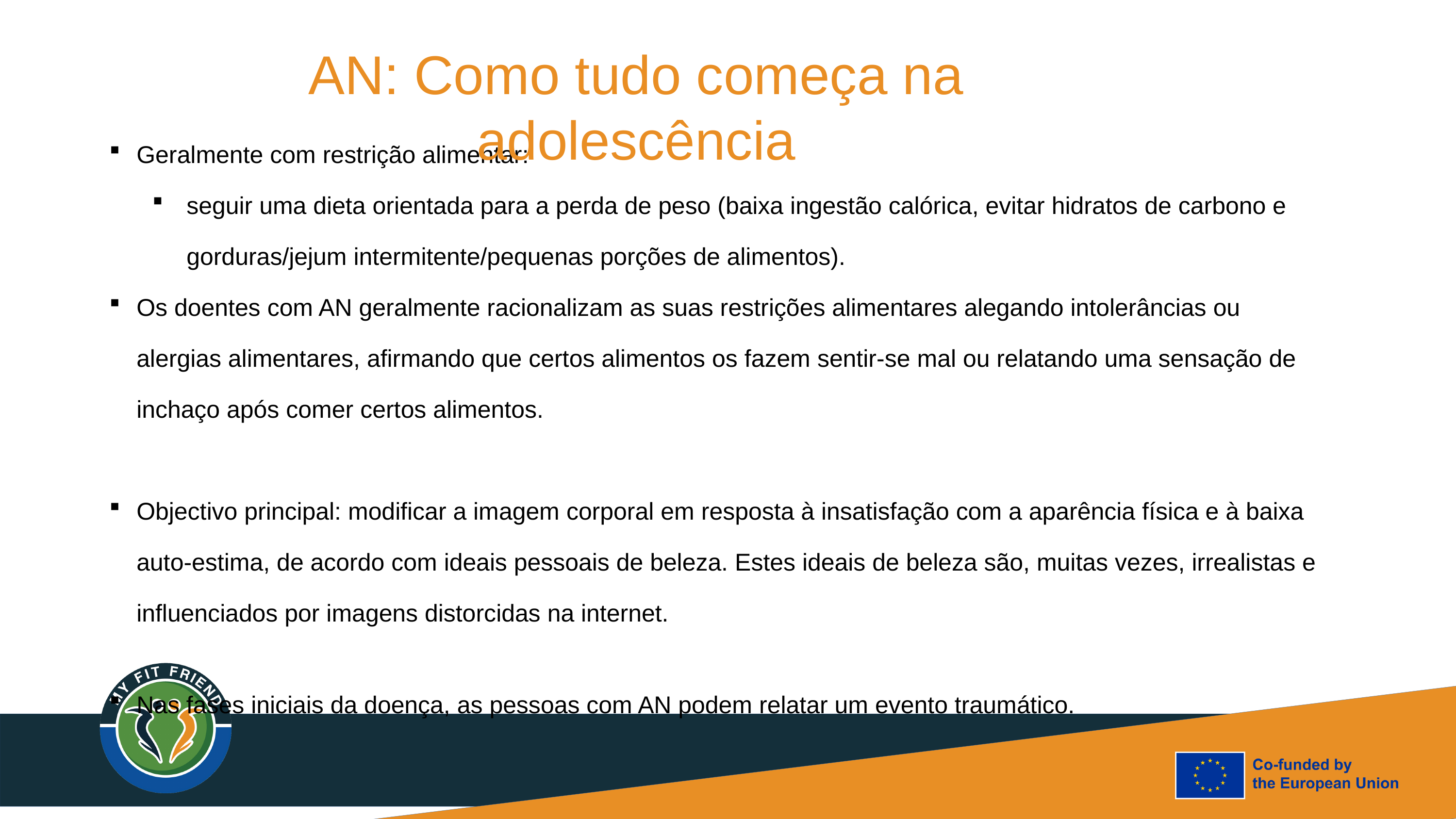

AN: Como tudo começa na adolescência
Geralmente com restrição alimentar:
seguir uma dieta orientada para a perda de peso (baixa ingestão calórica, evitar hidratos de carbono e gorduras/jejum intermitente/pequenas porções de alimentos).
Os doentes com AN geralmente racionalizam as suas restrições alimentares alegando intolerâncias ou alergias alimentares, afirmando que certos alimentos os fazem sentir-se mal ou relatando uma sensação de inchaço após comer certos alimentos.

Objectivo principal: modificar a imagem corporal em resposta à insatisfação com a aparência física e à baixa auto-estima, de acordo com ideais pessoais de beleza. Estes ideais de beleza são, muitas vezes, irrealistas e influenciados por imagens distorcidas na internet.

Nas fases iniciais da doença, as pessoas com AN podem relatar um evento traumático.